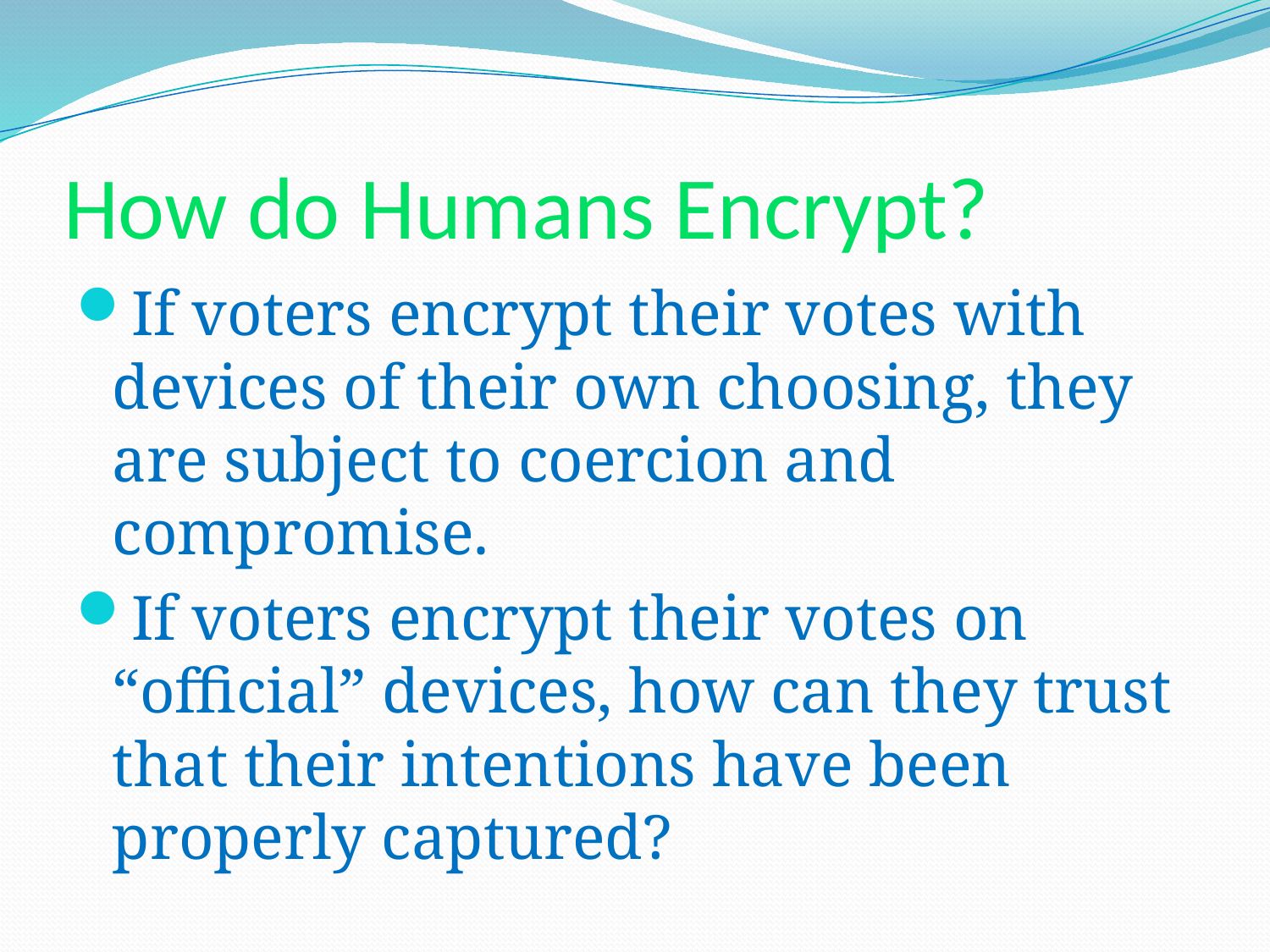

# How do Humans Encrypt?
If voters encrypt their votes with devices of their own choosing, they are subject to coercion and compromise.
If voters encrypt their votes on “official” devices, how can they trust that their intentions have been properly captured?